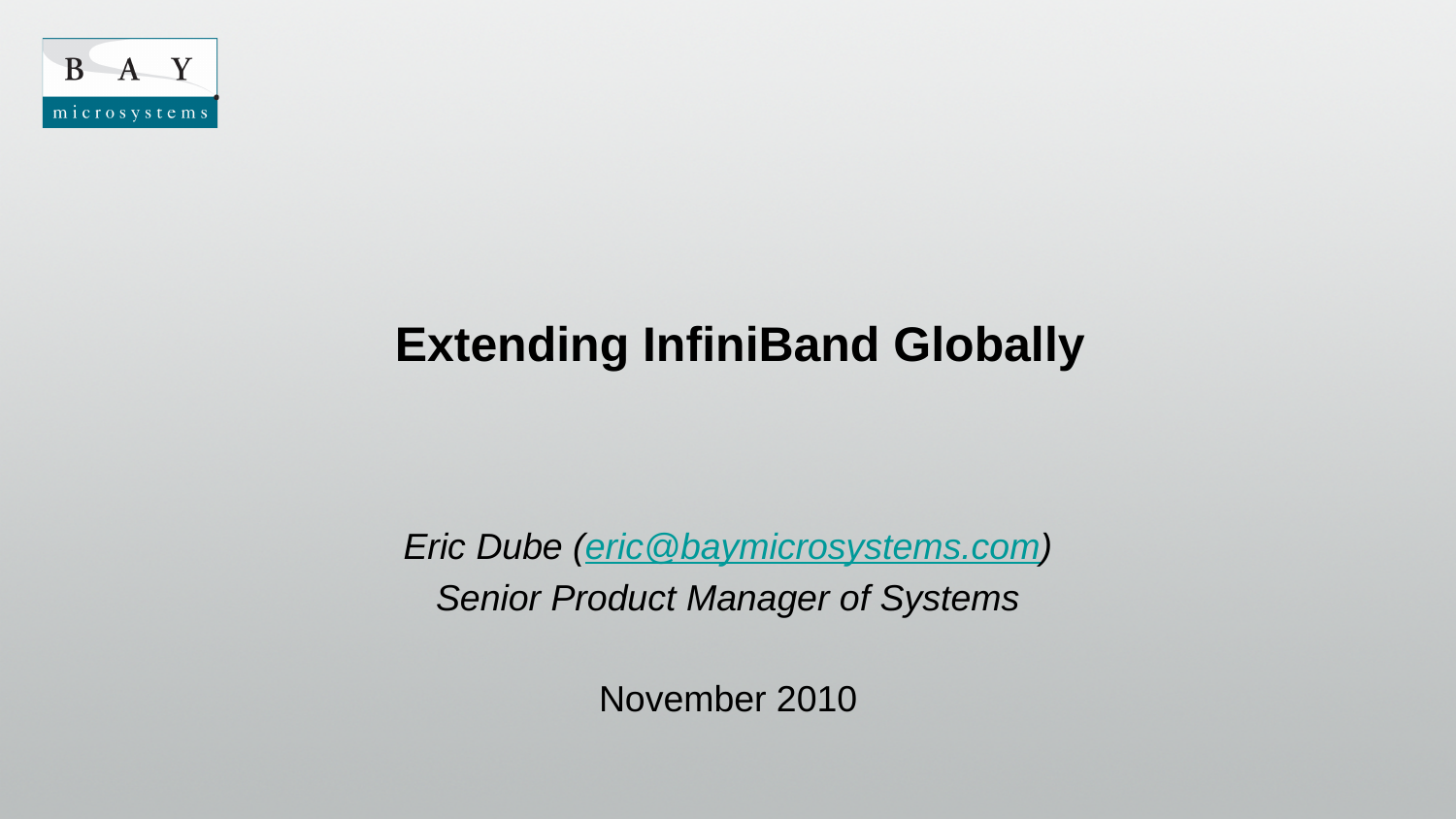

# Extending InfiniBand Globally
Eric Dube (eric@baymicrosystems.com)
Senior Product Manager of Systems
November 2010